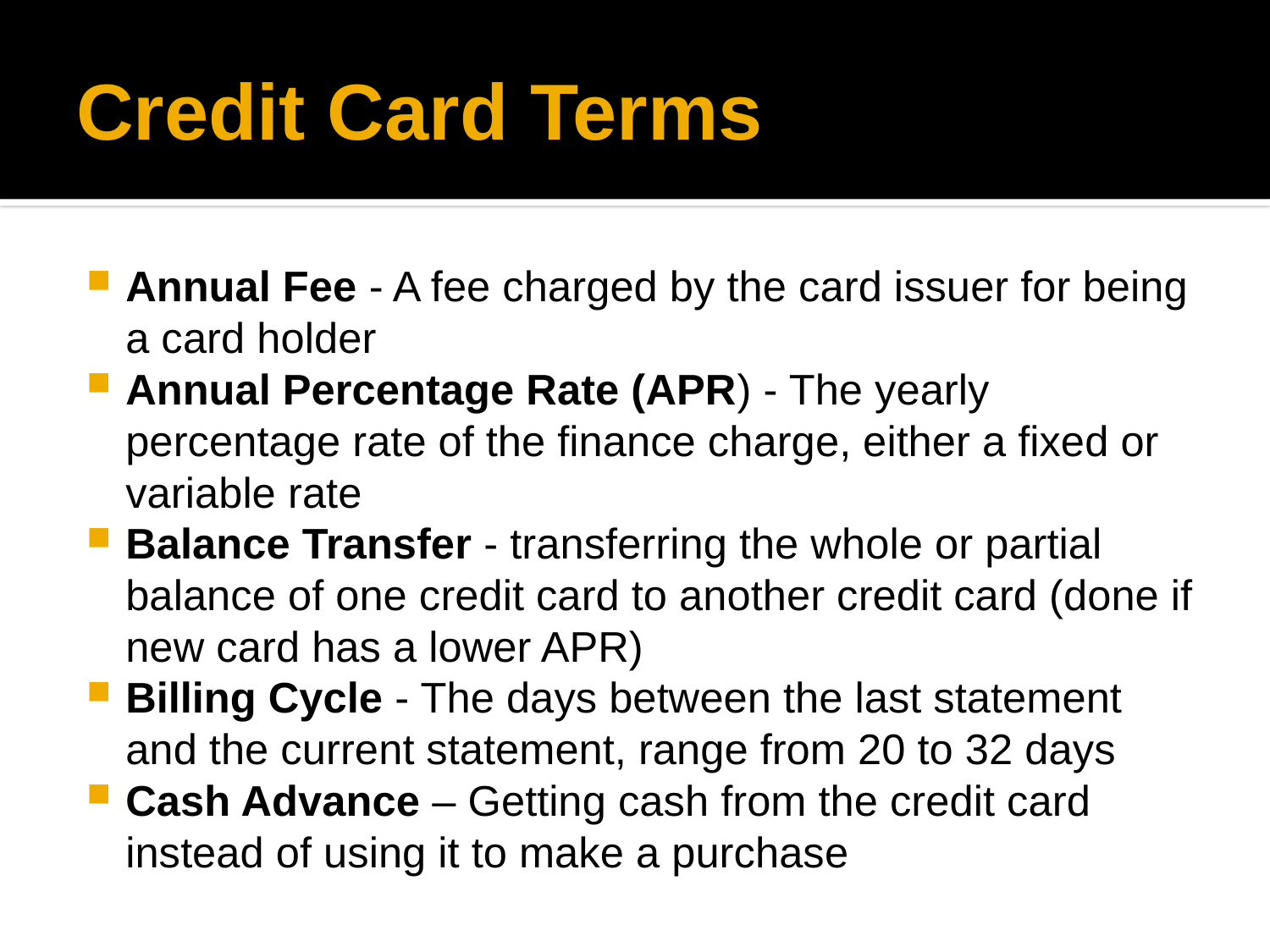

# Credit Card Terms
Annual Fee - A fee charged by the card issuer for being a card holder
Annual Percentage Rate (APR) - The yearly percentage rate of the finance charge, either a fixed or variable rate
Balance Transfer - transferring the whole or partial balance of one credit card to another credit card (done if new card has a lower APR)
Billing Cycle - The days between the last statement and the current statement, range from 20 to 32 days
Cash Advance – Getting cash from the credit card instead of using it to make a purchase